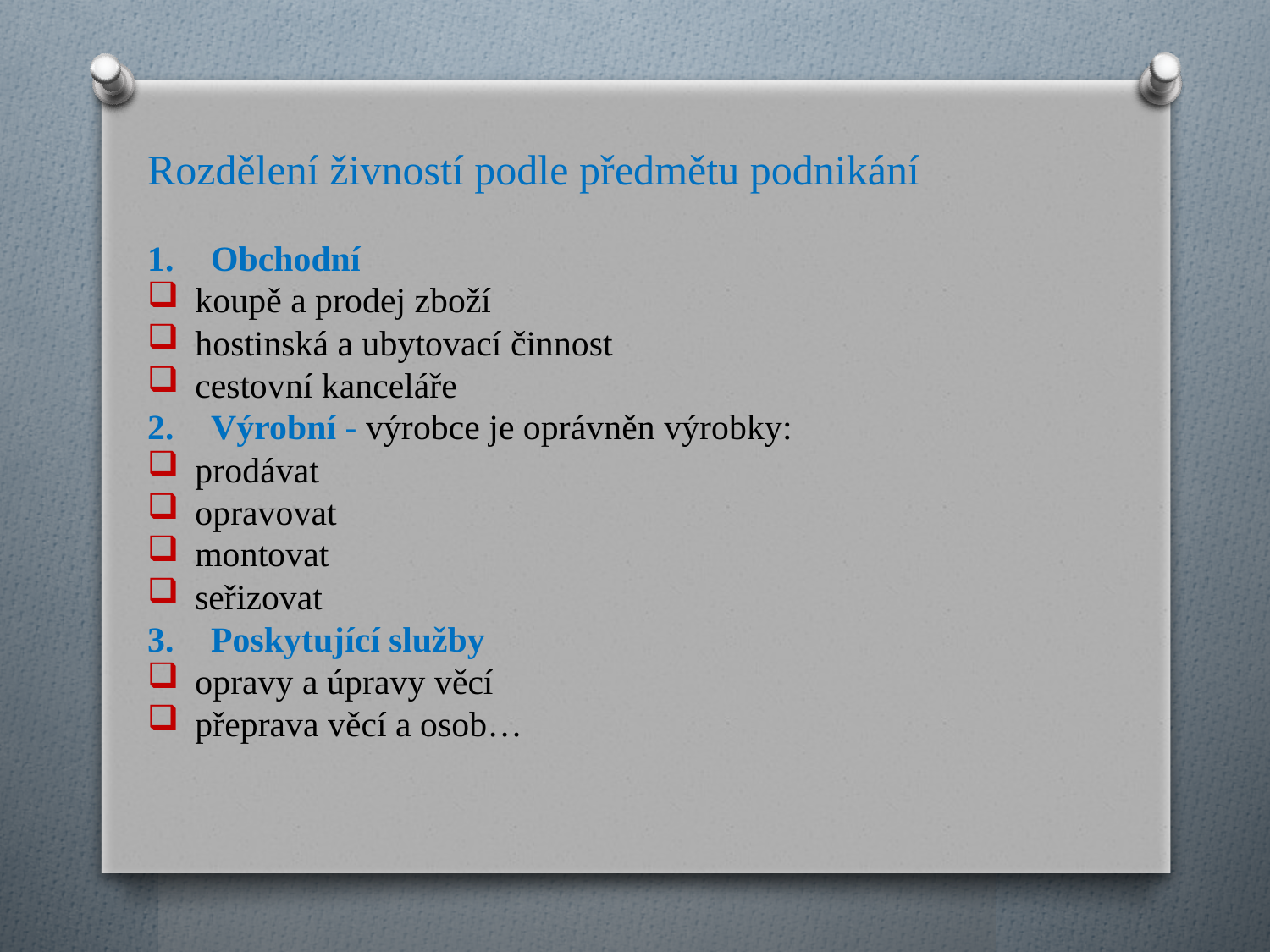

Rozdělení živností podle předmětu podnikání

Obchodní
koupě a prodej zboží
hostinská a ubytovací činnost
cestovní kanceláře
Výrobní - výrobce je oprávněn výrobky:
prodávat
opravovat
montovat
seřizovat
Poskytující služby
opravy a úpravy věcí
přeprava věcí a osob…